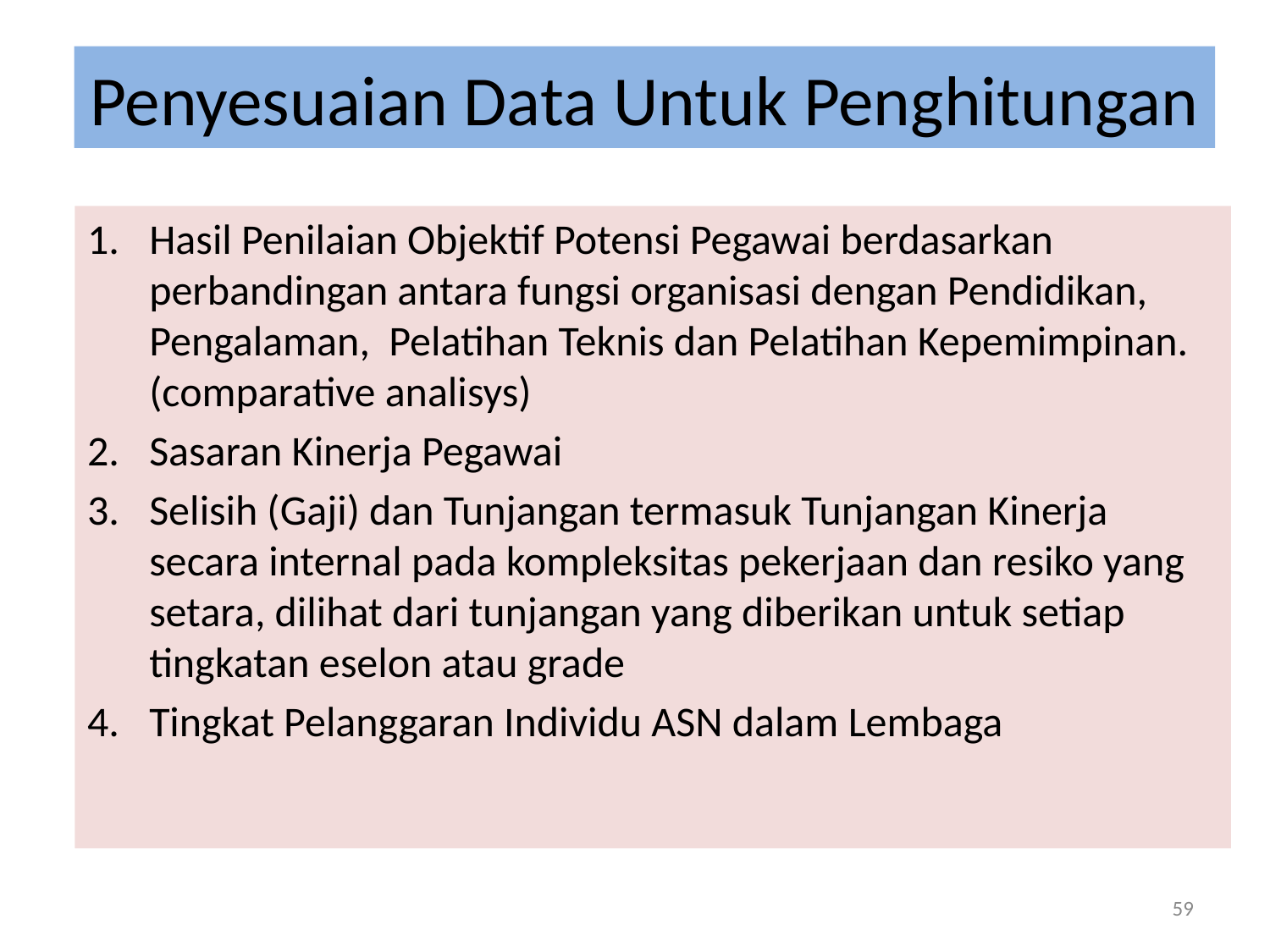

# Penyesuaian Data Untuk Penghitungan
Hasil Penilaian Objektif Potensi Pegawai berdasarkan perbandingan antara fungsi organisasi dengan Pendidikan, Pengalaman,  Pelatihan Teknis dan Pelatihan Kepemimpinan. (comparative analisys)
Sasaran Kinerja Pegawai
Selisih (Gaji) dan Tunjangan termasuk Tunjangan Kinerja  secara internal pada kompleksitas pekerjaan dan resiko yang setara, dilihat dari tunjangan yang diberikan untuk setiap tingkatan eselon atau grade
Tingkat Pelanggaran Individu ASN dalam Lembaga
59